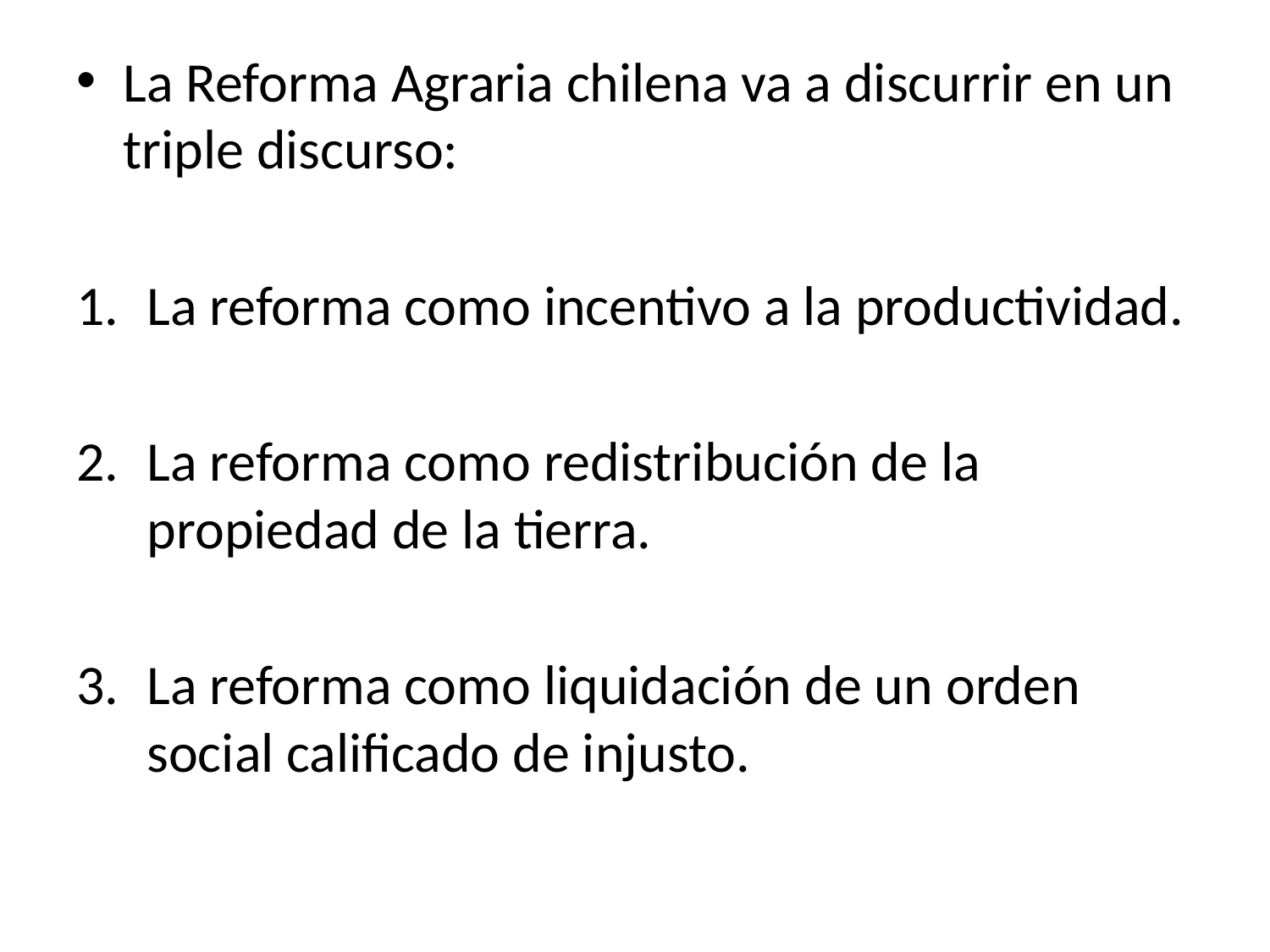

La Reforma Agraria chilena va a discurrir en un triple discurso:

La reforma como incentivo a la productividad.

La reforma como redistribución de la propiedad de la tierra.

La reforma como liquidación de un orden social calificado de injusto.